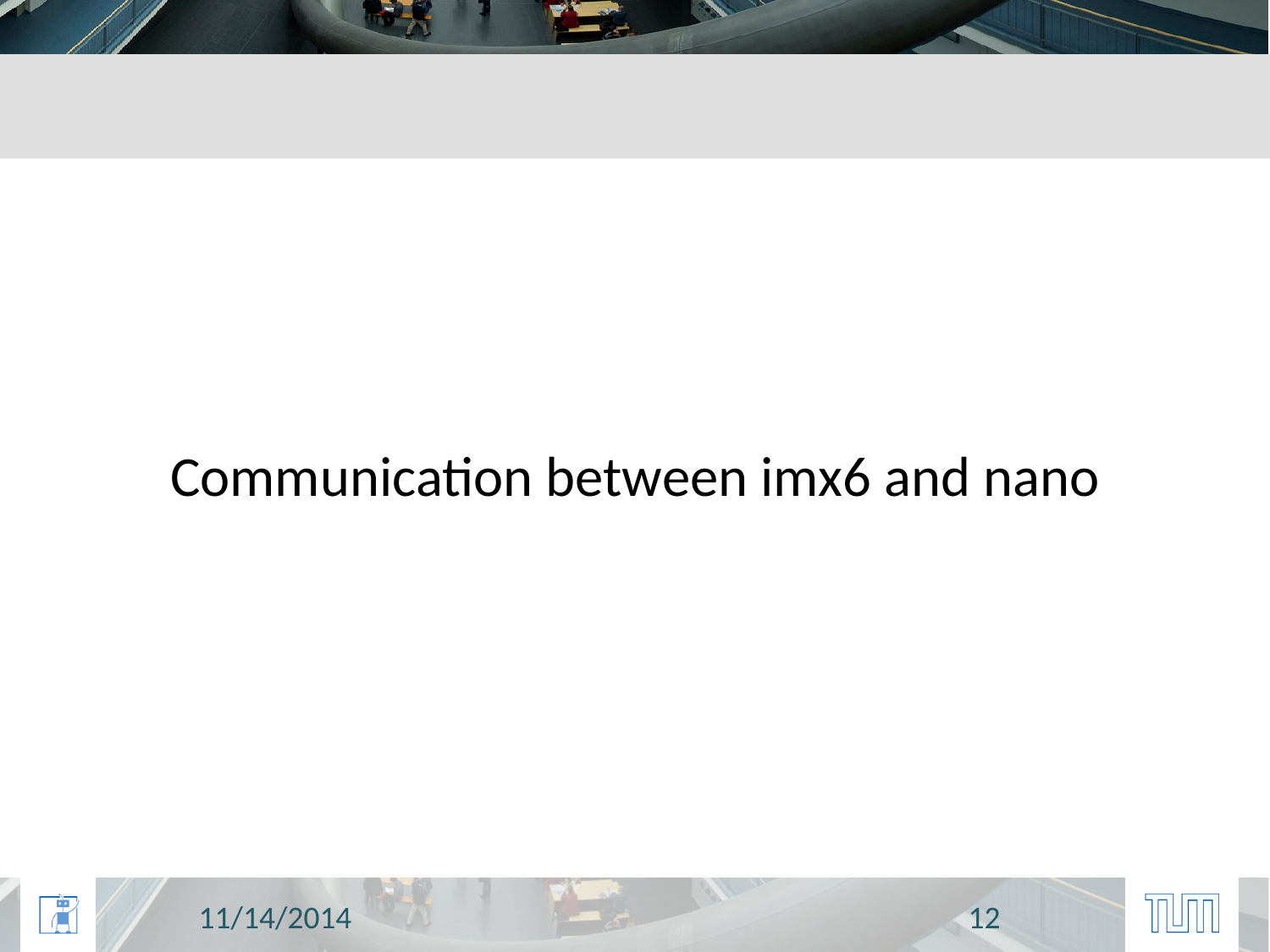

#
Communication between imx6 and nano
11/14/2014
12